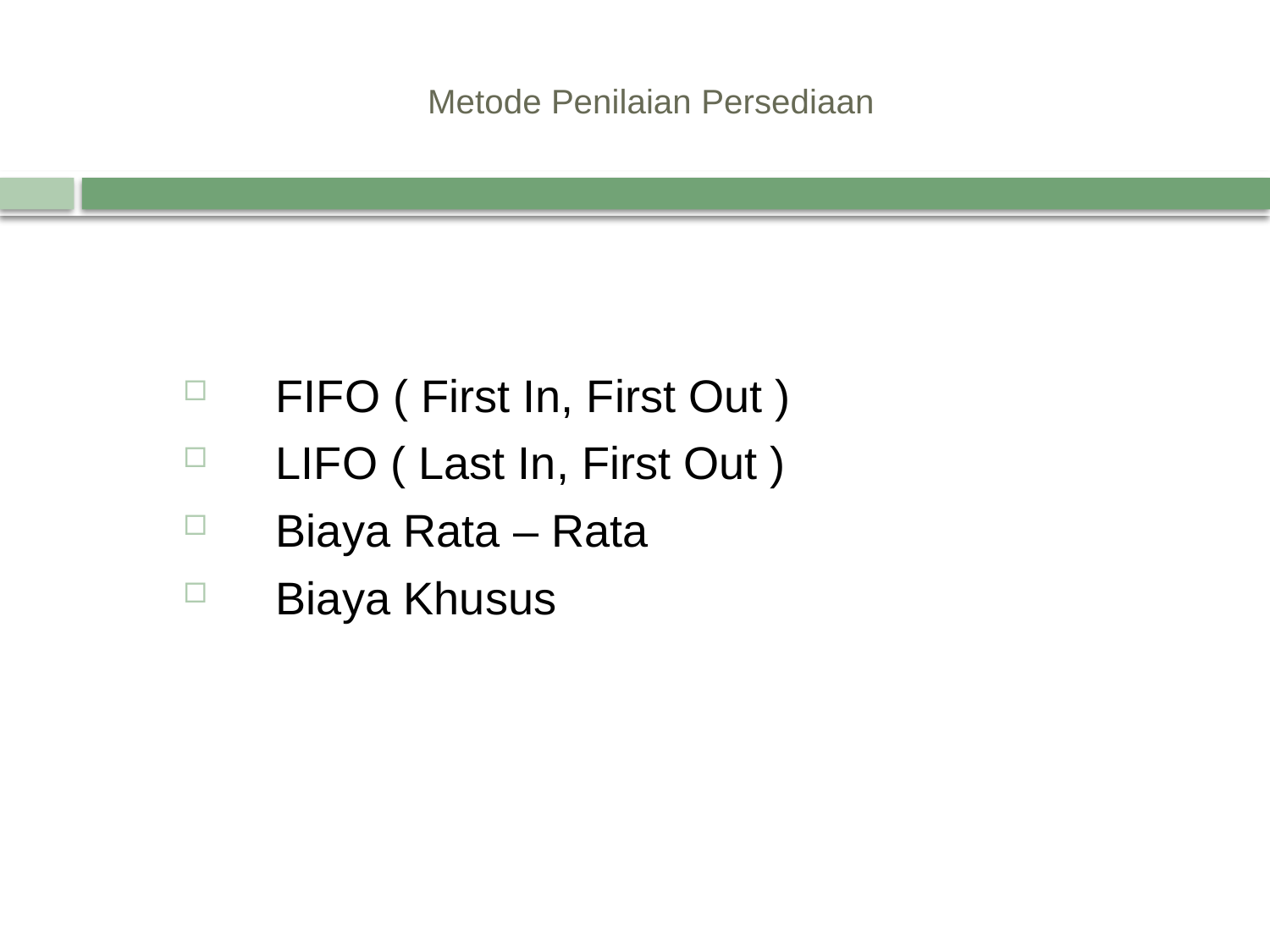

# Metode Penilaian Persediaan
FIFO ( First In, First Out )
LIFO ( Last In, First Out )
Biaya Rata – Rata
Biaya Khusus